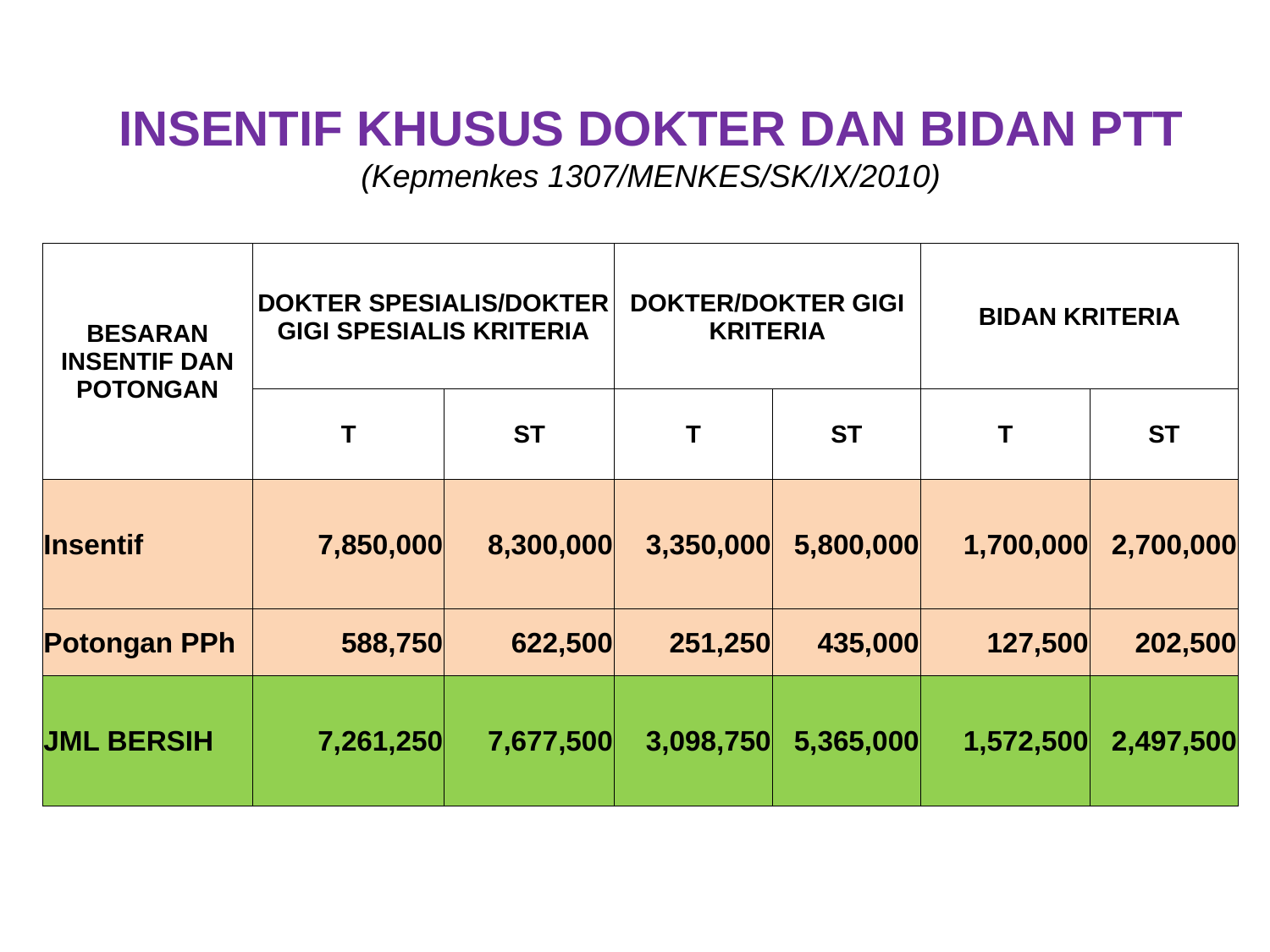

INSENTIF KHUSUS DOKTER DAN BIDAN PTT
(Kepmenkes 1307/MENKES/SK/IX/2010)
| BESARAN INSENTIF DAN POTONGAN | DOKTER SPESIALIS/DOKTER GIGI SPESIALIS KRITERIA |  | DOKTER/DOKTER GIGI KRITERIA |  | BIDAN KRITERIA |  |
| --- | --- | --- | --- | --- | --- | --- |
|  | T | ST | T | ST | T | ST |
| Insentif | 7,850,000 | 8,300,000 | 3,350,000 | 5,800,000 | 1,700,000 | 2,700,000 |
| Potongan PPh | 588,750 | 622,500 | 251,250 | 435,000 | 127,500 | 202,500 |
| JML BERSIH | 7,261,250 | 7,677,500 | 3,098,750 | 5,365,000 | 1,572,500 | 2,497,500 |